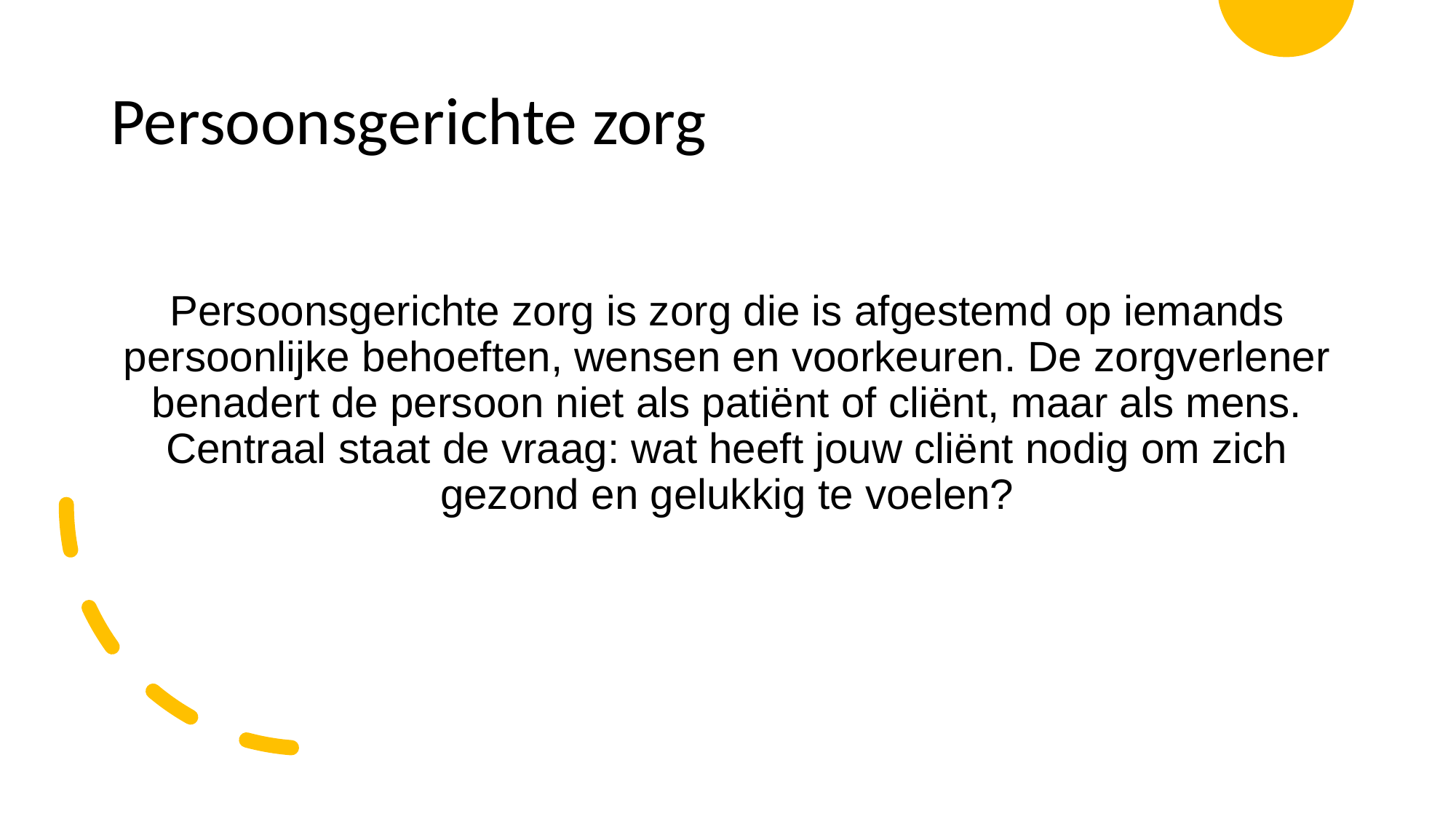

# Persoonsgerichte zorg

Persoonsgerichte zorg is zorg die is afgestemd op iemands persoonlijke behoeften, wensen en voorkeuren. De zorgverlener benadert de persoon niet als patiënt of cliënt, maar als mens. Centraal staat de vraag: wat heeft jouw cliënt nodig om zich gezond en gelukkig te voelen?